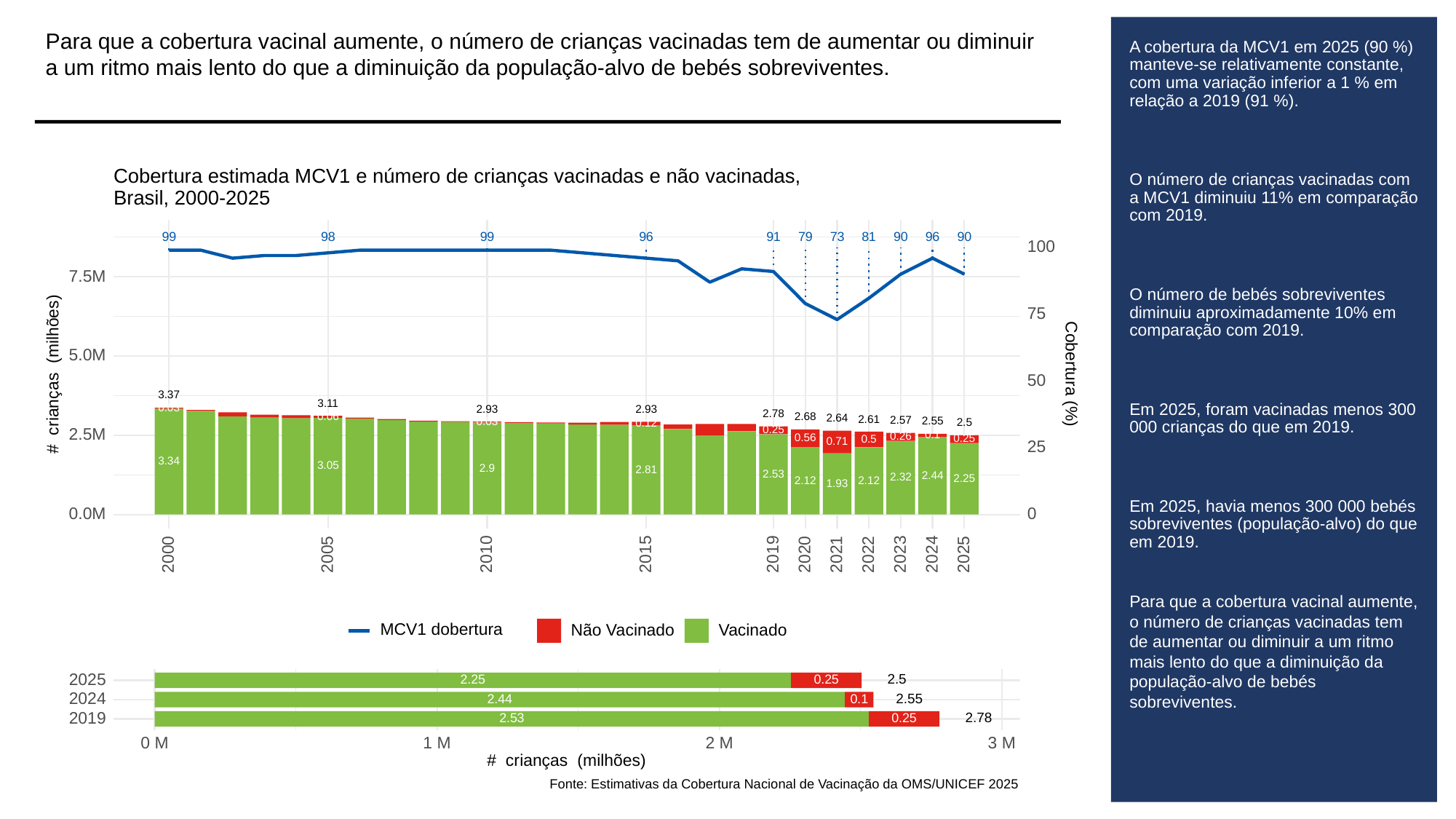

Para que a cobertura vacinal aumente, o número de crianças vacinadas tem de aumentar ou diminuir a um ritmo mais lento do que a diminuição da população-alvo de bebés sobreviventes.
# A cobertura da MCV1 em 2025 (90 %) manteve-se relativamente constante, com uma variação inferior a 1 % em relação a 2019 (91 %).

O número de crianças vacinadas com a MCV1 diminuiu 11% em comparação com 2019.

O número de bebés sobreviventes diminuiu aproximadamente 10% em comparação com 2019.

Em 2025, foram vacinadas menos 300 000 crianças do que em 2019.

Em 2025, havia menos 300 000 bebés sobreviventes (população-alvo) do que em 2019.

Para que a cobertura vacinal aumente, o número de crianças vacinadas tem de aumentar ou diminuir a um ritmo mais lento do que a diminuição da população-alvo de bebés sobreviventes.

Cobertura estimada MCV1 e número de crianças vacinadas e não vacinadas,
Brasil, 2000-2025

73
99
98
99
96
91
79
81
90
96
90

100

7.5M

75

5.0M

#  crianças  (milhões)
Cobertura (%)
50
3.37

3.11
0.03
2.93
2.93

2.78

0.06
2.68
2.64

2.61

2.57

2.55

0.03

2.5

0.12

0.25

2.5M

0.1

0.26

0.56

0.25

0.5

0.71

25

3.34
3.05
2.9
2.81
2.53
2.44
2.32
2.25

2.12
2.12
1.93
0.0M
0

2023
2000
2005
2010
2015
2019
2020
2021
2022
2024
2025

MCV1 dobertura
Não Vacinado
Vacinado

2025
2.5
2.25
0.25

2024
2.55
0.1
2.44

2019
2.78
2.53
0.25

3 M
0 M
1 M
2 M
#  crianças  (milhões)
Fonte: Estimativas da Cobertura Nacional de Vacinação da OMS/UNICEF 2025